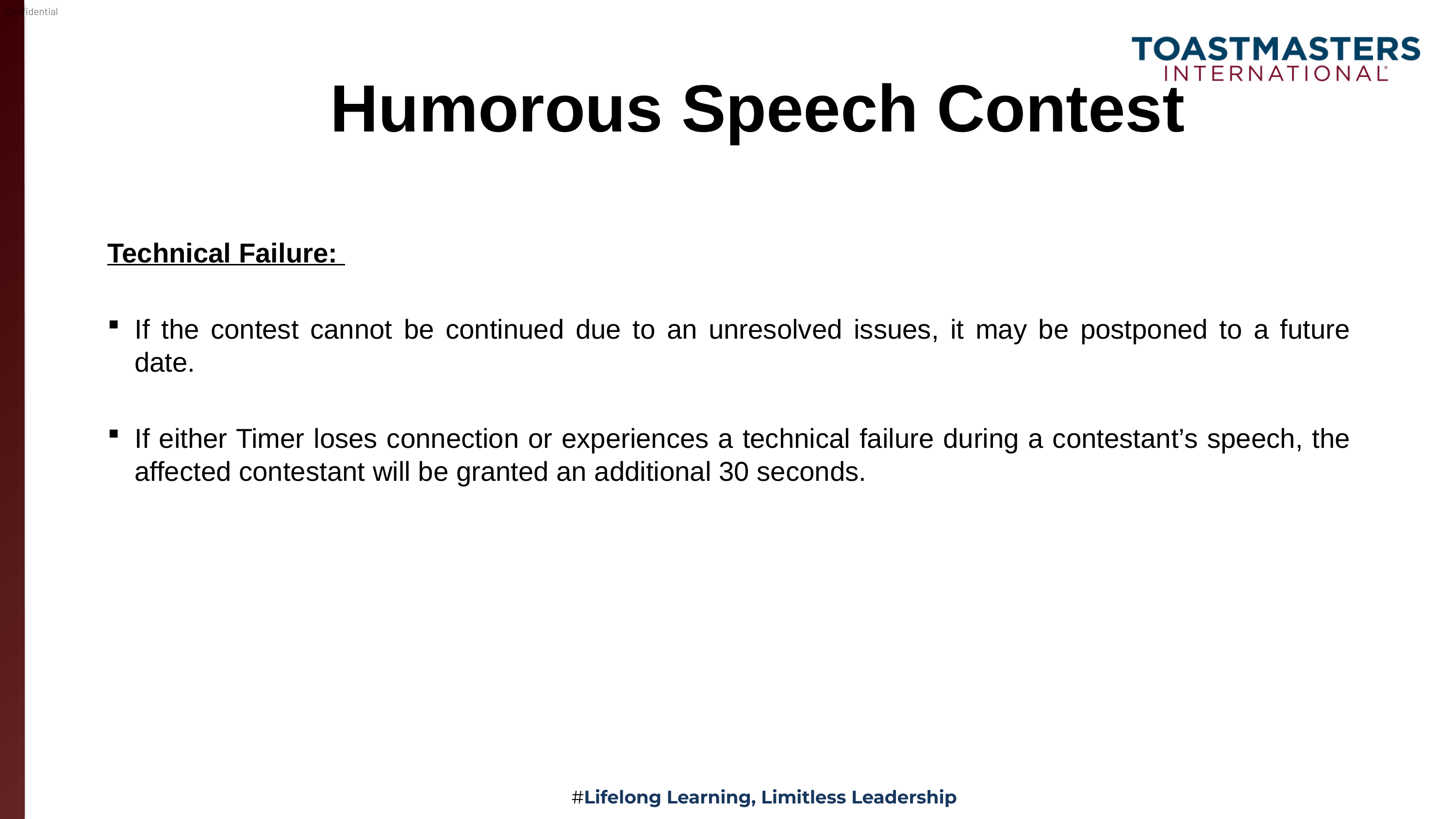

# Humorous Speech Contest

Technical Failure:

If the contest cannot be continued due to an unresolved issues, it may be postponed to a future date.

If either Timer loses connection or experiences a technical failure during a contestant’s speech, the affected contestant will be granted an additional 30 seconds.